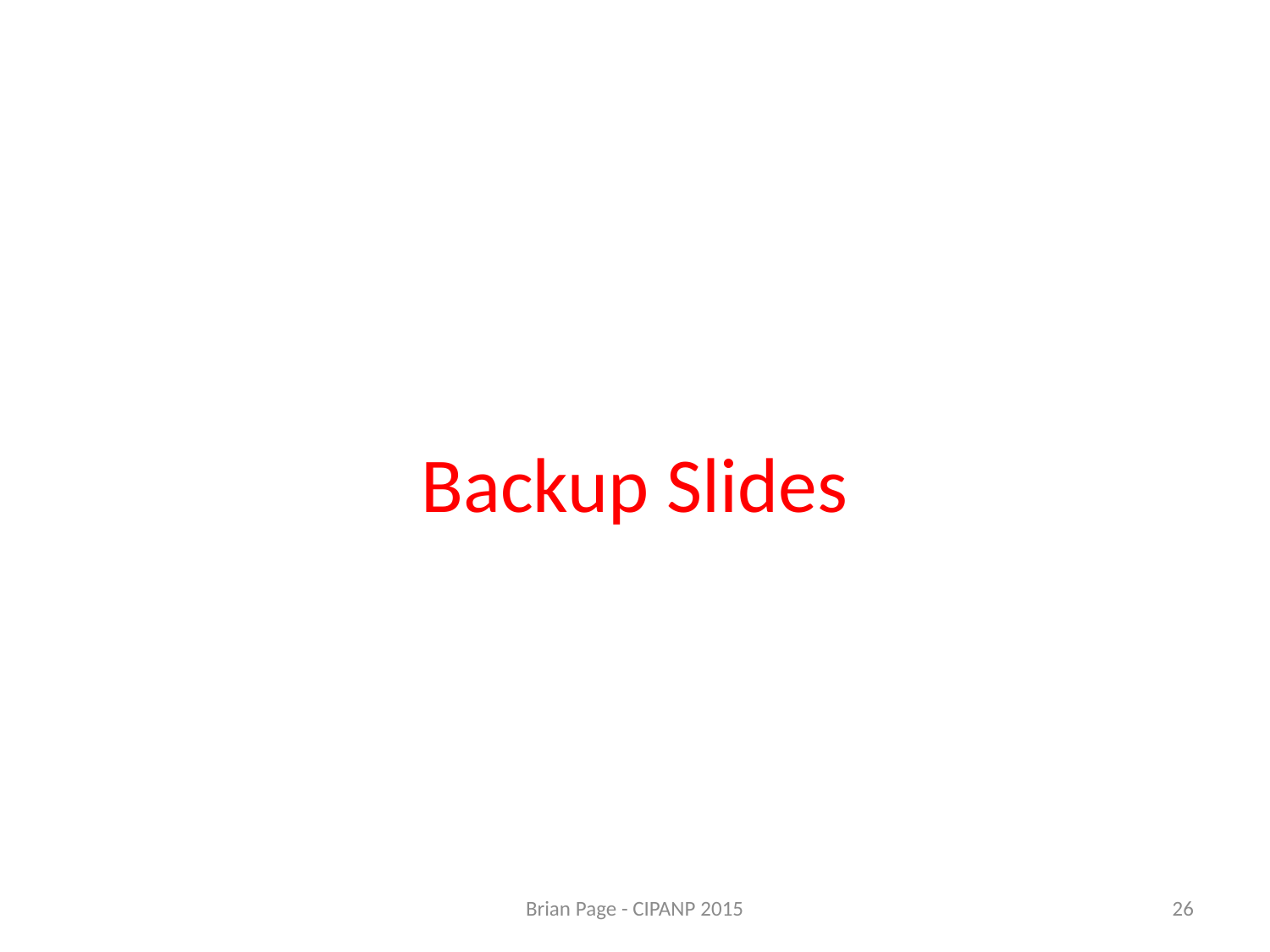

Backup Slides
Brian Page - CIPANP 2015
26